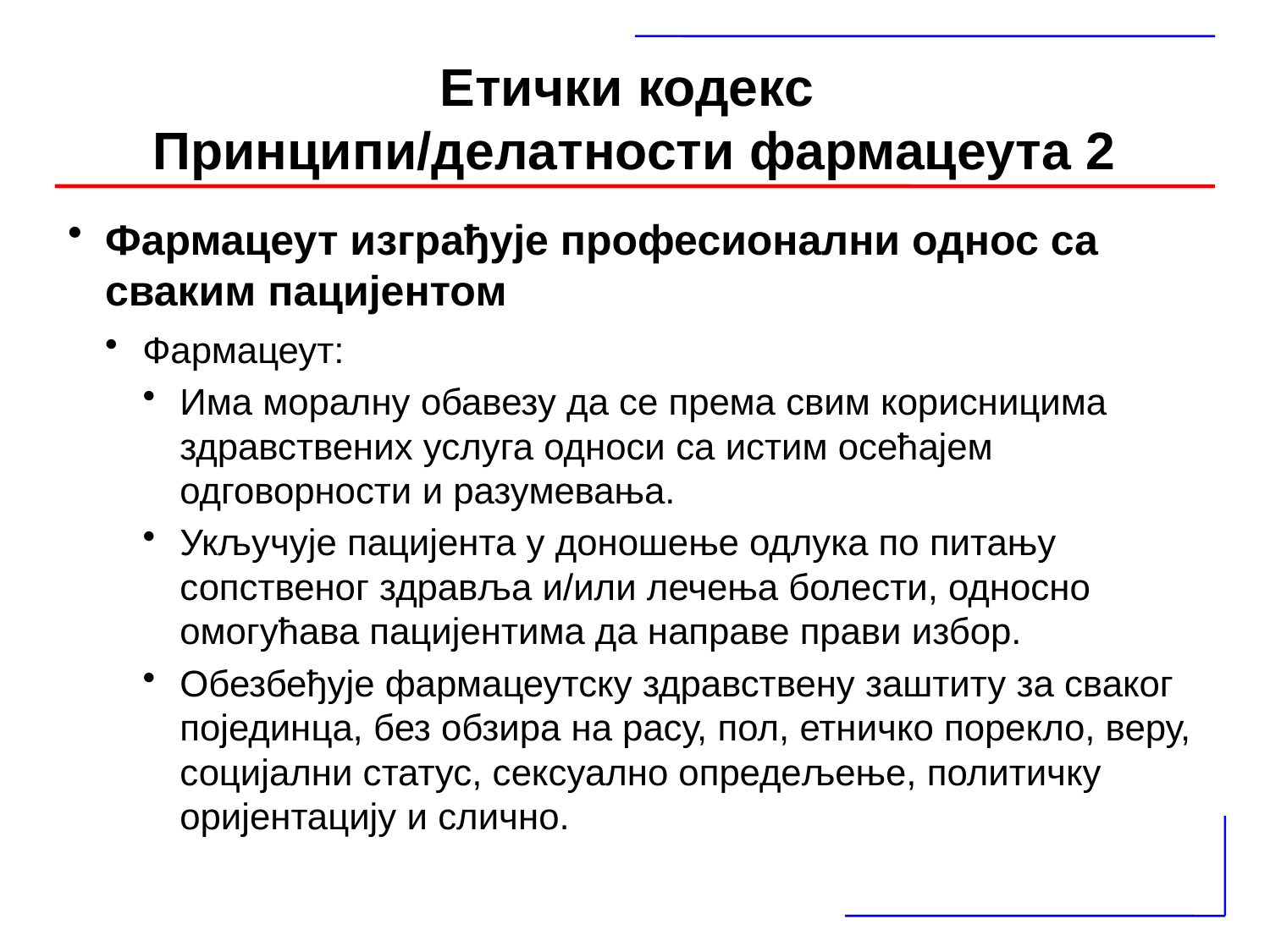

# Етички кодекс Принципи/делатности фармацеута 2
Фармацеут изграђује професионални однос са сваким пацијентом

Фармацеут:
Има моралну обавезу да се према свим корисницима здравствених услуга односи са истим осећајем одговорности и разумевања.
Укључује пацијента у доношење одлука по питању сопственог здравља и/или лечења болести, односно омогућава пацијентима да направе прави избор.
Обезбеђује фармацеутску здравствену заштиту за сваког појединца, без обзира на расу, пол, етничко порекло, веру, социјални статус, сексуално опредељење, политичку оријентацију и слично.